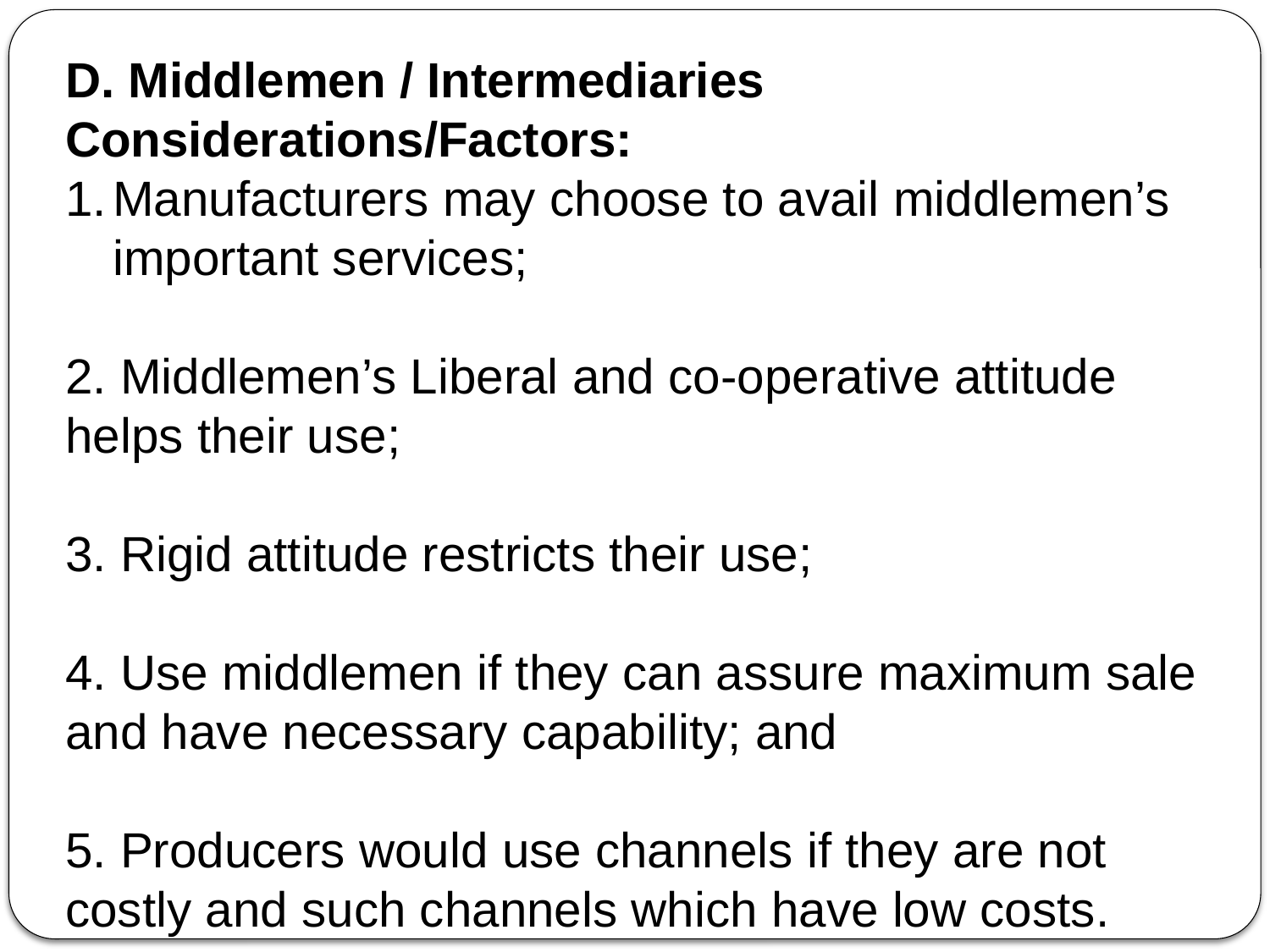

D. Middlemen / Intermediaries Considerations/Factors:
Manufacturers may choose to avail middlemen’s important services;

2. Middlemen’s Liberal and co-operative attitude helps their use;

3. Rigid attitude restricts their use;

4. Use middlemen if they can assure maximum sale and have necessary capability; and

5. Producers would use channels if they are not costly and such channels which have low costs.